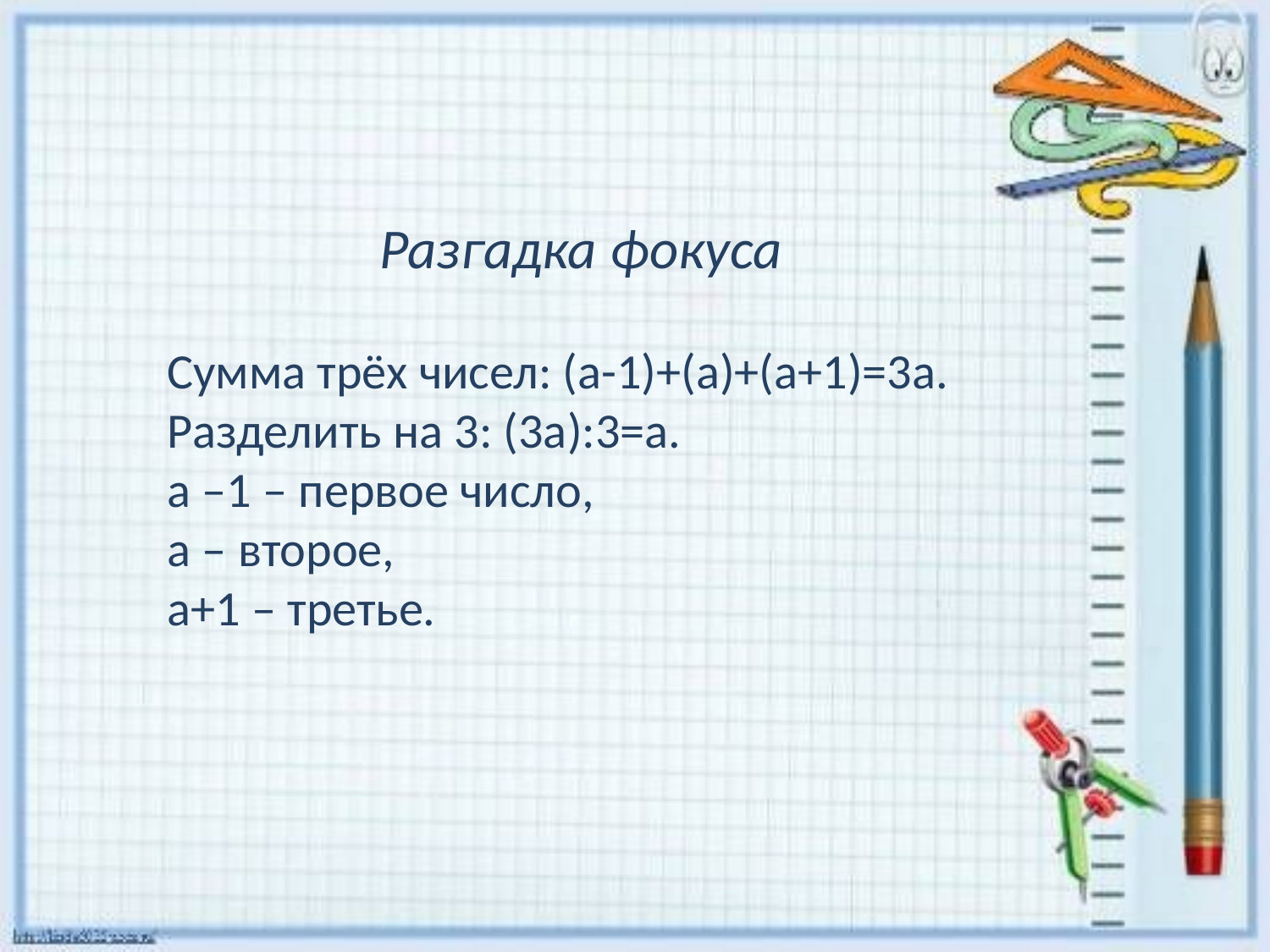

Разгадка фокуса

Сумма трёх чисел: (а-1)+(а)+(а+1)=3а. Разделить на 3: (3а):3=а.
а –1 – первое число,
а – второе,
а+1 – третье.